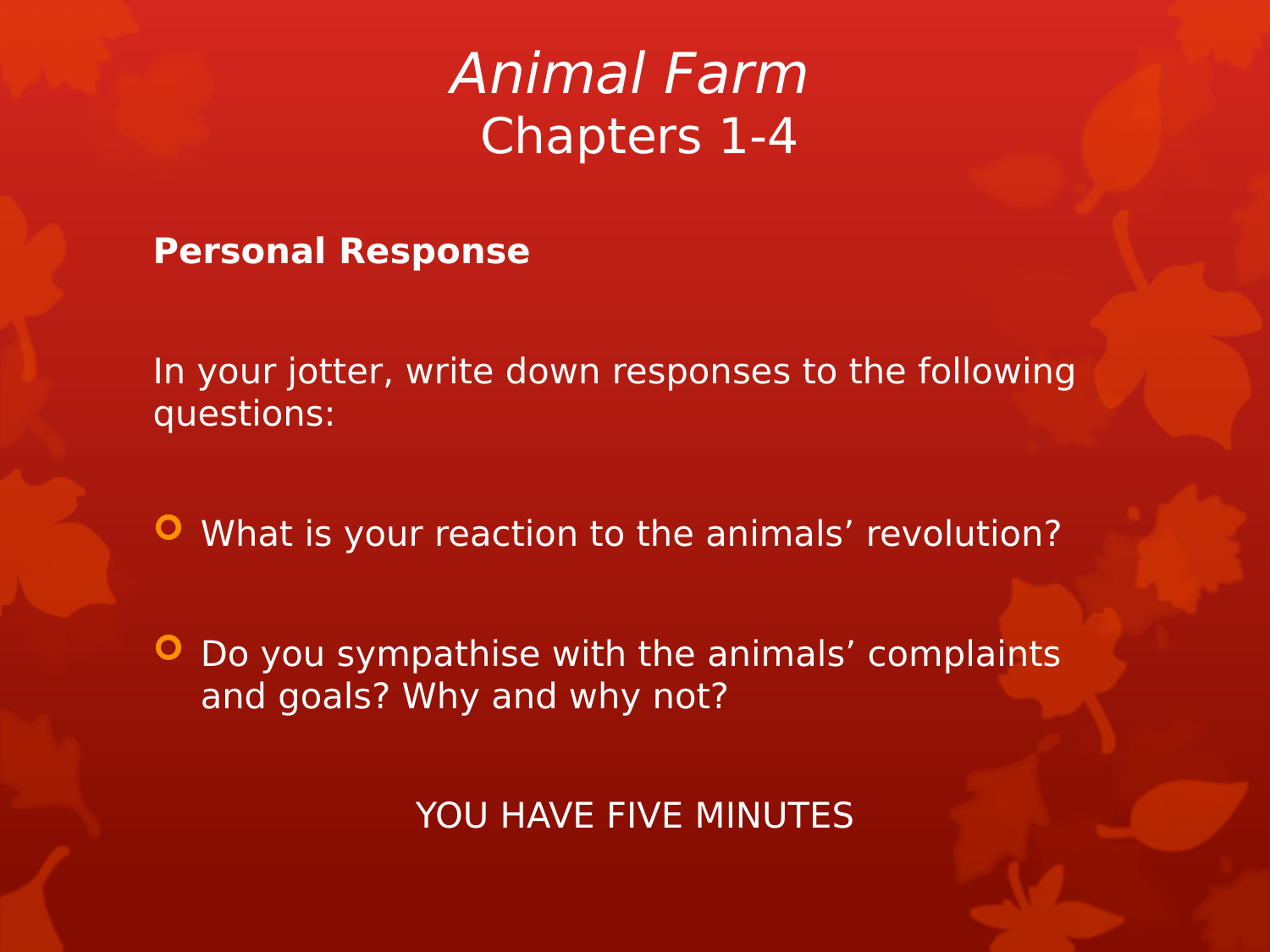

# Animal Farm Chapters 1-4
Personal Response

In your jotter, write down responses to the following questions:

What is your reaction to the animals’ revolution?

Do you sympathise with the animals’ complaints and goals? Why and why not?

YOU HAVE FIVE MINUTES